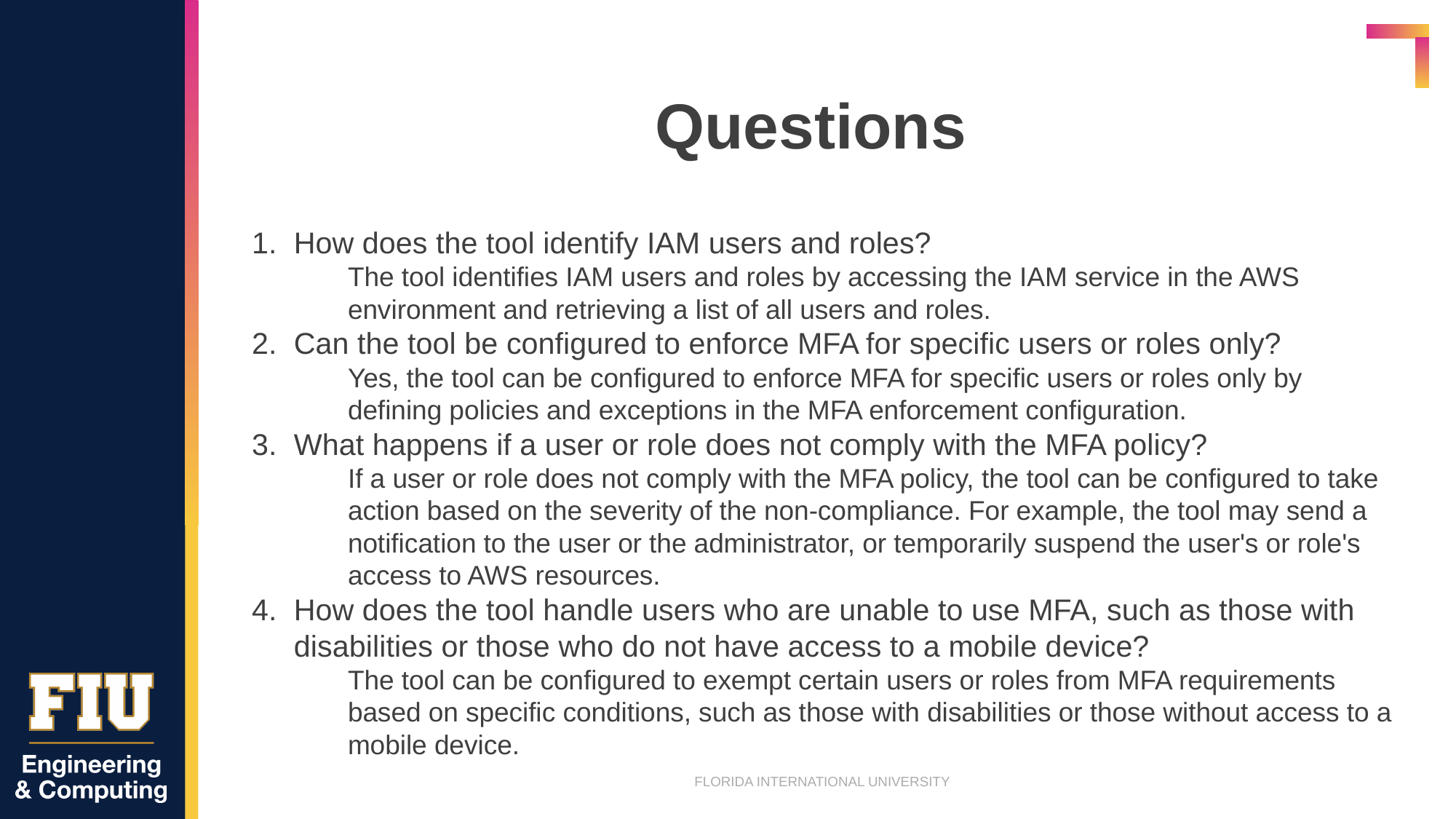

# Questions
How does the tool identify IAM users and roles?
The tool identifies IAM users and roles by accessing the IAM service in the AWS environment and retrieving a list of all users and roles.
Can the tool be configured to enforce MFA for specific users or roles only?
Yes, the tool can be configured to enforce MFA for specific users or roles only by defining policies and exceptions in the MFA enforcement configuration.
What happens if a user or role does not comply with the MFA policy?
If a user or role does not comply with the MFA policy, the tool can be configured to take action based on the severity of the non-compliance. For example, the tool may send a notification to the user or the administrator, or temporarily suspend the user's or role's access to AWS resources.
How does the tool handle users who are unable to use MFA, such as those with disabilities or those who do not have access to a mobile device?
The tool can be configured to exempt certain users or roles from MFA requirements based on specific conditions, such as those with disabilities or those without access to a mobile device.